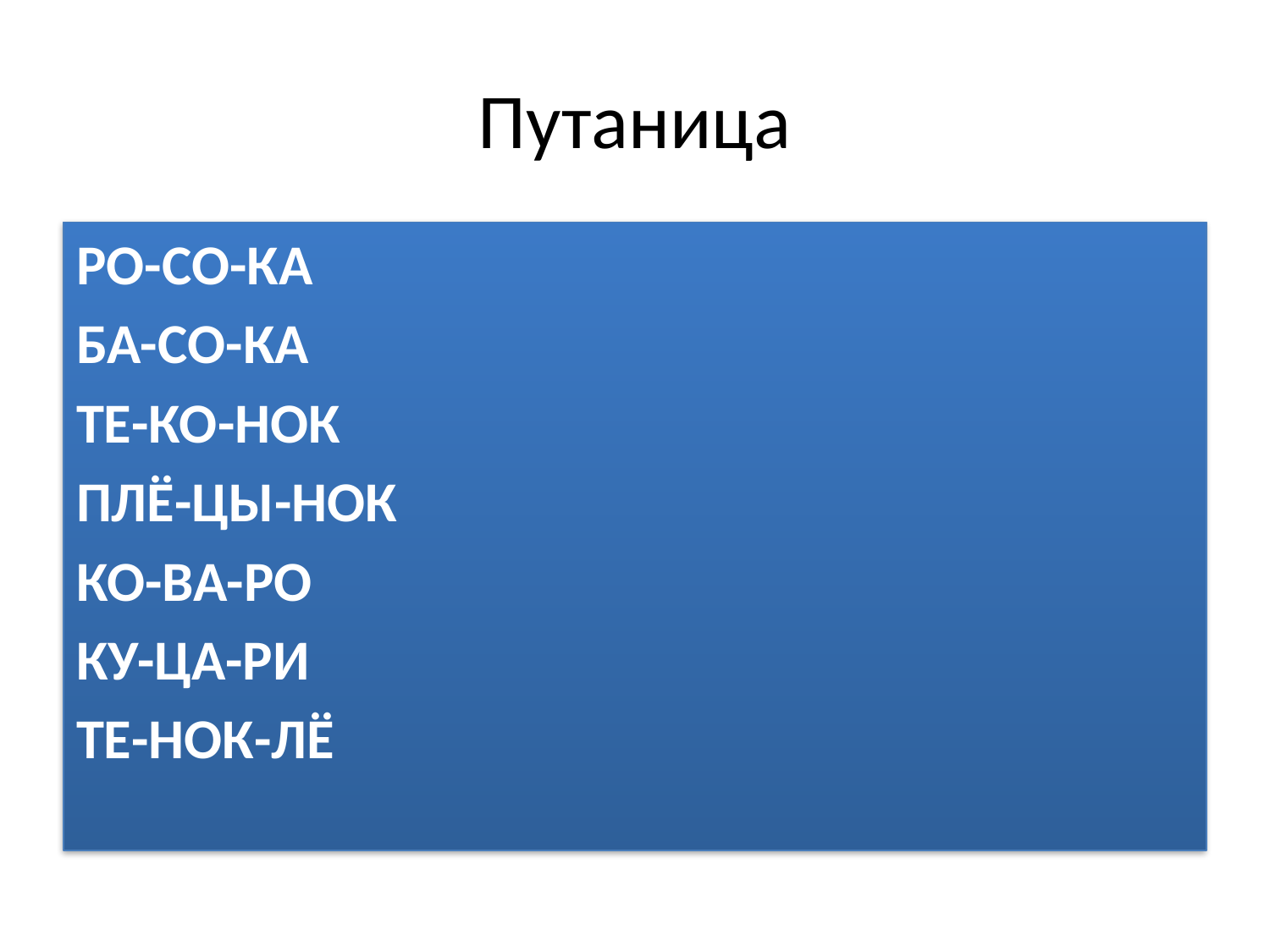

# Путаница
РО-СО-КА
БА-СО-КА
ТЕ-КО-НОК
ПЛЁ-ЦЫ-НОК
КО-ВА-РО
КУ-ЦА-РИ
ТЕ-НОК-ЛЁ